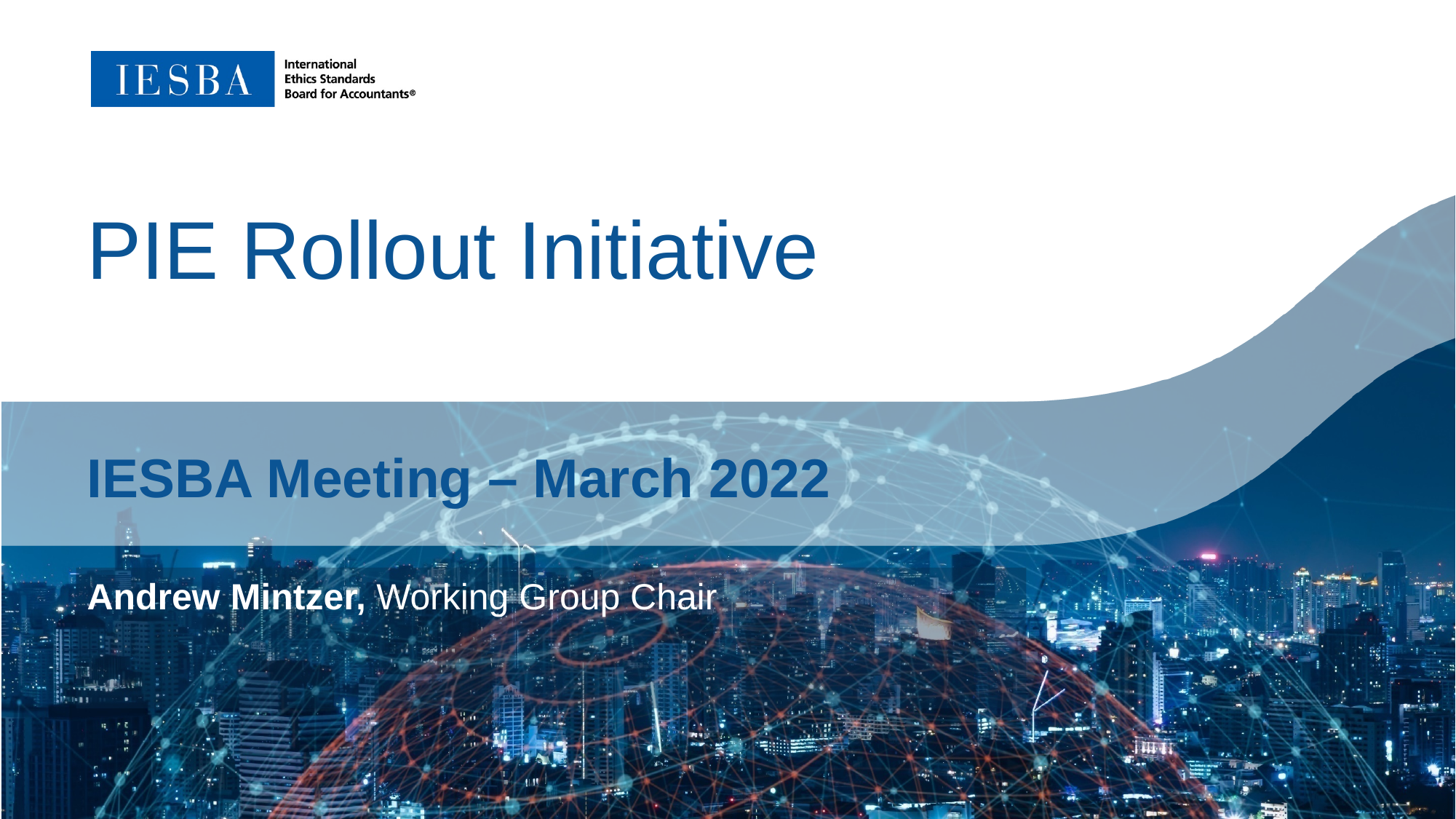

PIE Rollout Initiative
IESBA Meeting – March 2022
Andrew Mintzer, Working Group Chair